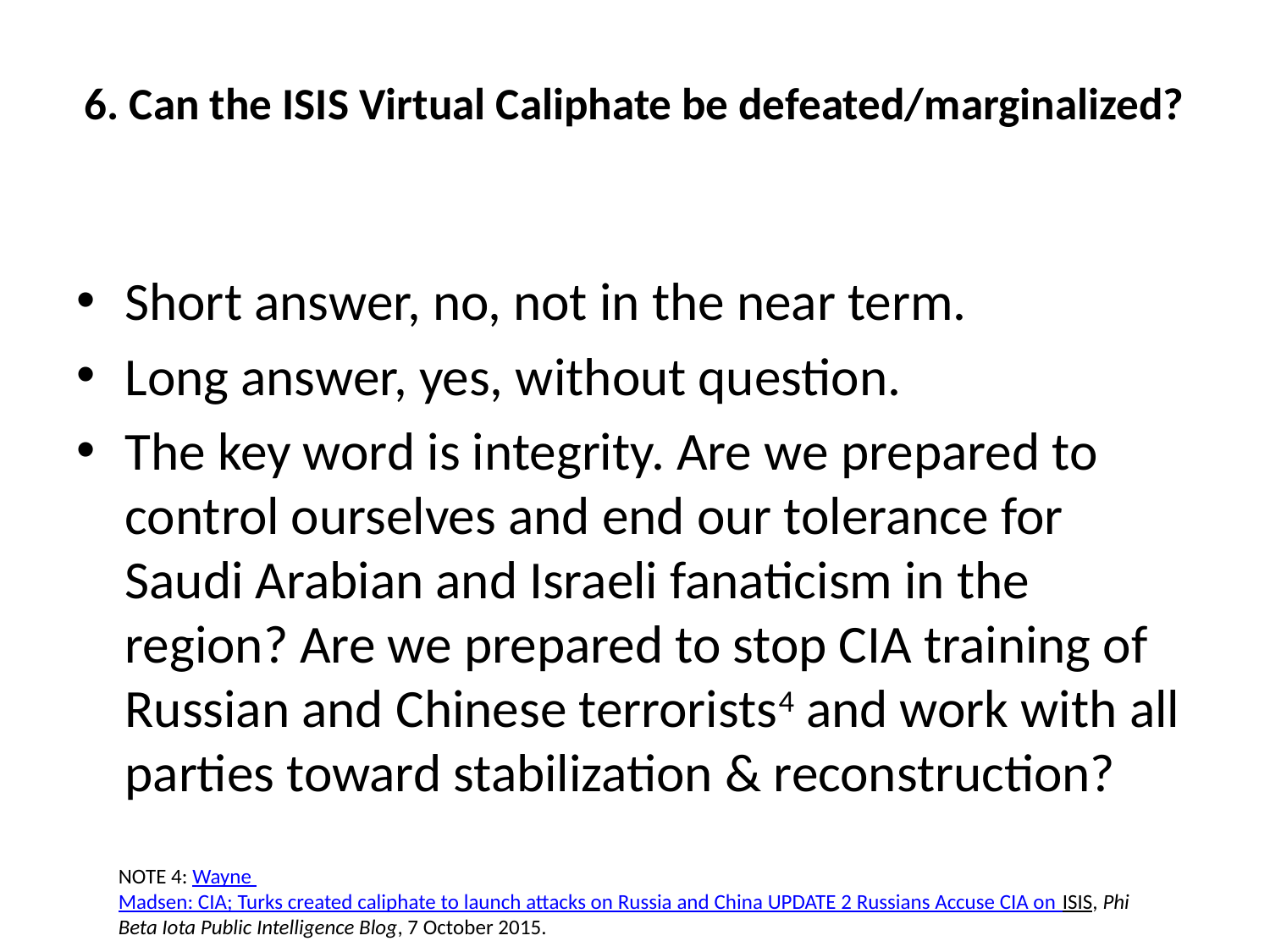

# 6. Can the ISIS Virtual Caliphate be defeated/marginalized?
Short answer, no, not in the near term.
Long answer, yes, without question.
The key word is integrity. Are we prepared to control ourselves and end our tolerance for Saudi Arabian and Israeli fanaticism in the region? Are we prepared to stop CIA training of Russian and Chinese terrorists4 and work with all parties toward stabilization & reconstruction?
NOTE 4: Wayne Madsen: CIA; Turks created caliphate to launch attacks on Russia and China UPDATE 2 Russians Accuse CIA on ISIS, Phi Beta Iota Public Intelligence Blog, 7 October 2015.